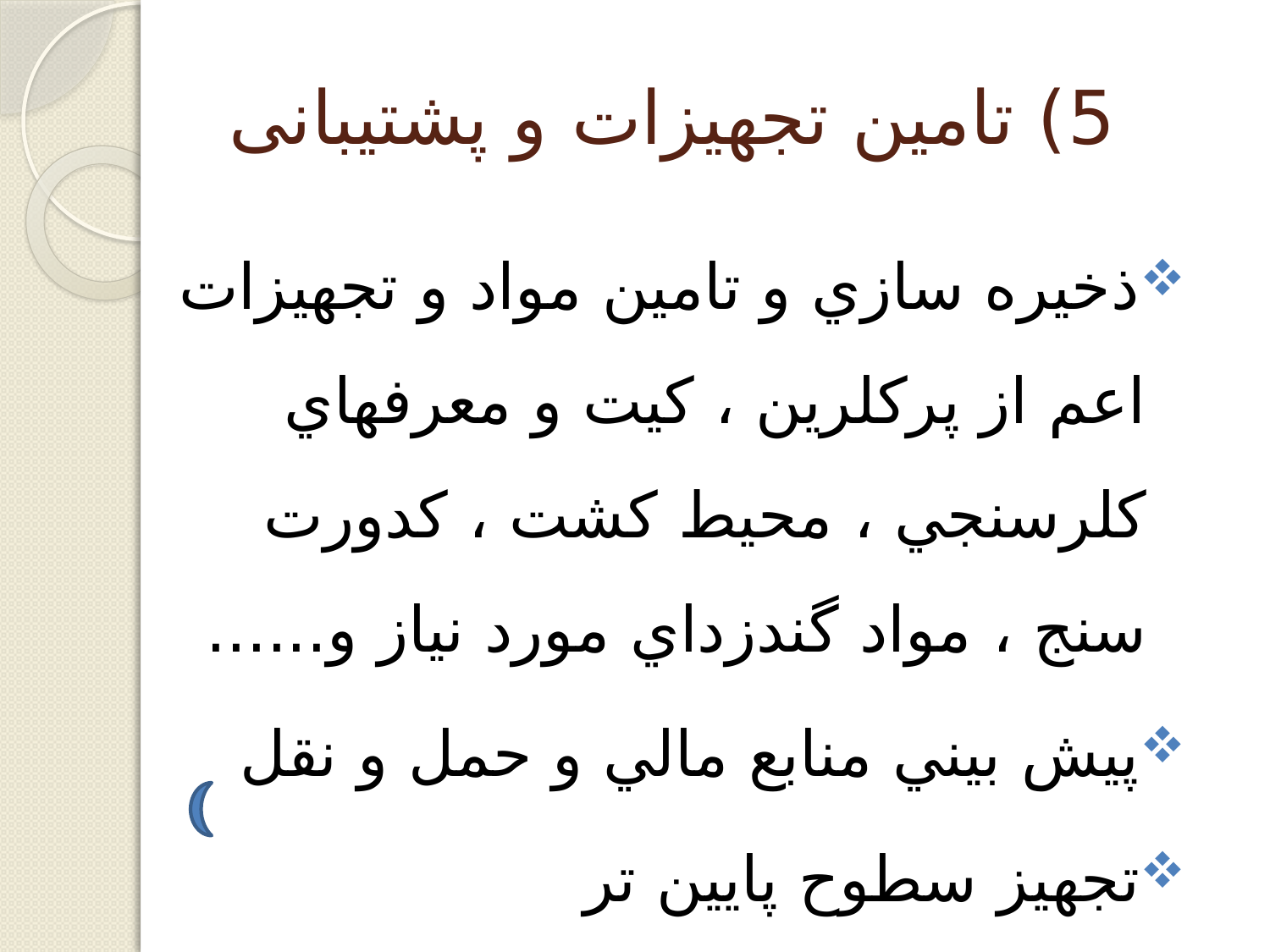

# 5) تامین تجهیزات و پشتیبانی
ذخيره سازي و تامین مواد و تجهيزات اعم از پرکلرين ، کيت و معرفهاي کلرسنجي ، محيط کشت ، کدورت سنج ، مواد گندزداي مورد نياز و......
پيش بيني منابع مالي و حمل و نقل
تجهیز سطوح پایین تر